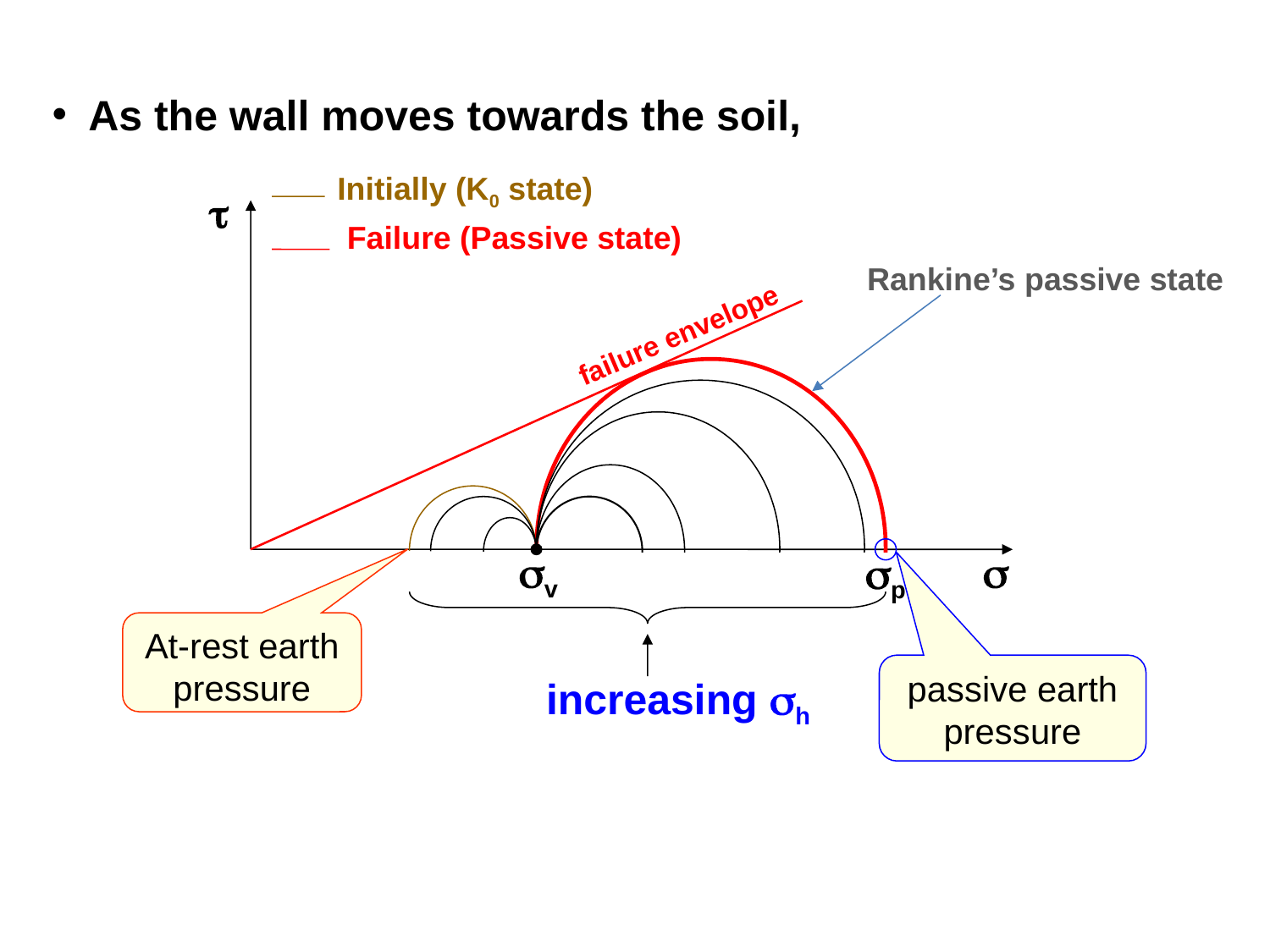

As the wall moves towards the soil,
Initially (K0 state)

τ

failure envelope
σ

Failure (Passive state)

Rankine’s passive state

σv

σp

increasing σh
At-rest earth pressure
passive earth pressure